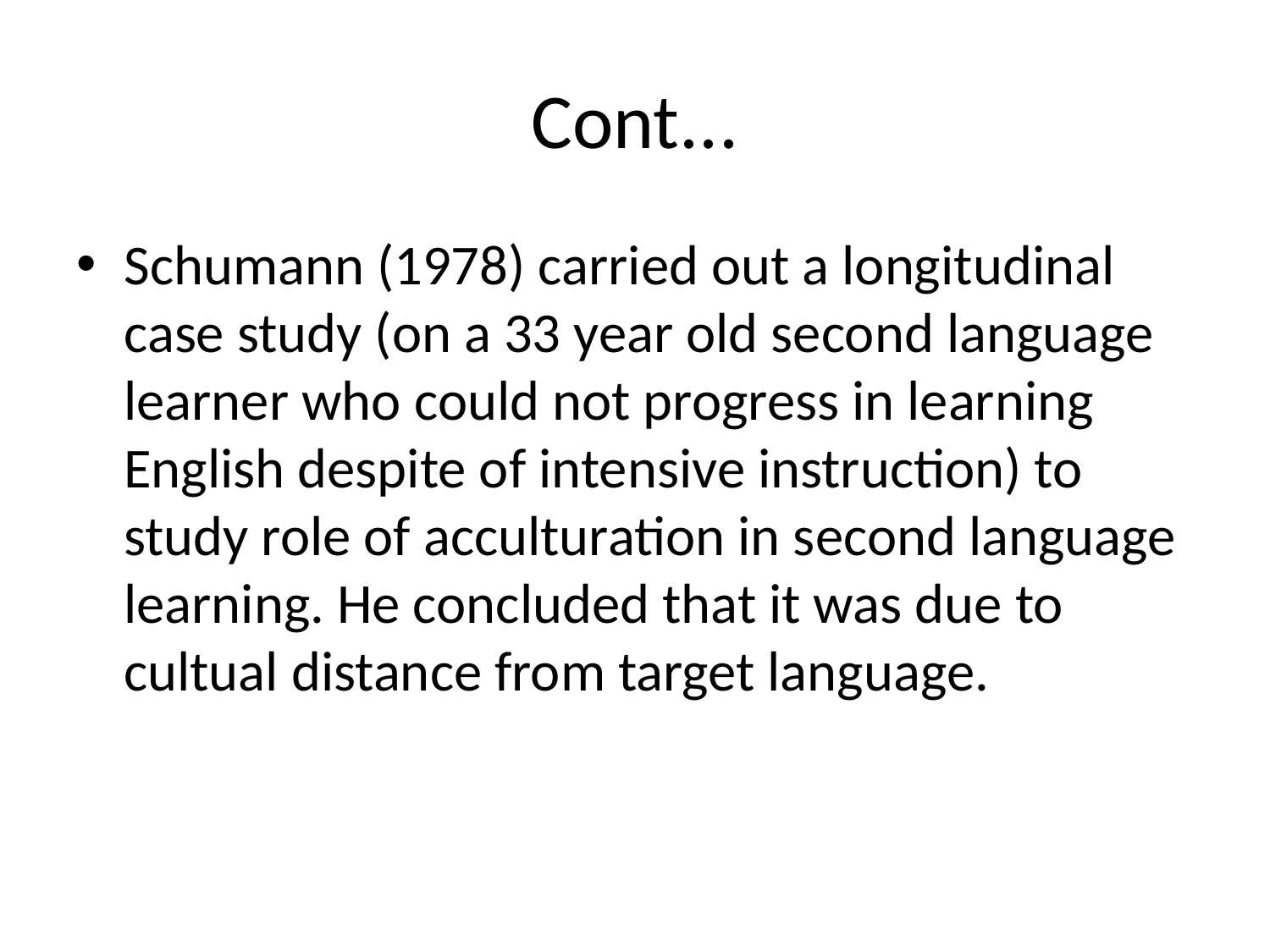

# Cont...
Schumann (1978) carried out a longitudinal case study (on a 33 year old second language learner who could not progress in learning English despite of intensive instruction) to study role of acculturation in second language learning. He concluded that it was due to cultual distance from target language.